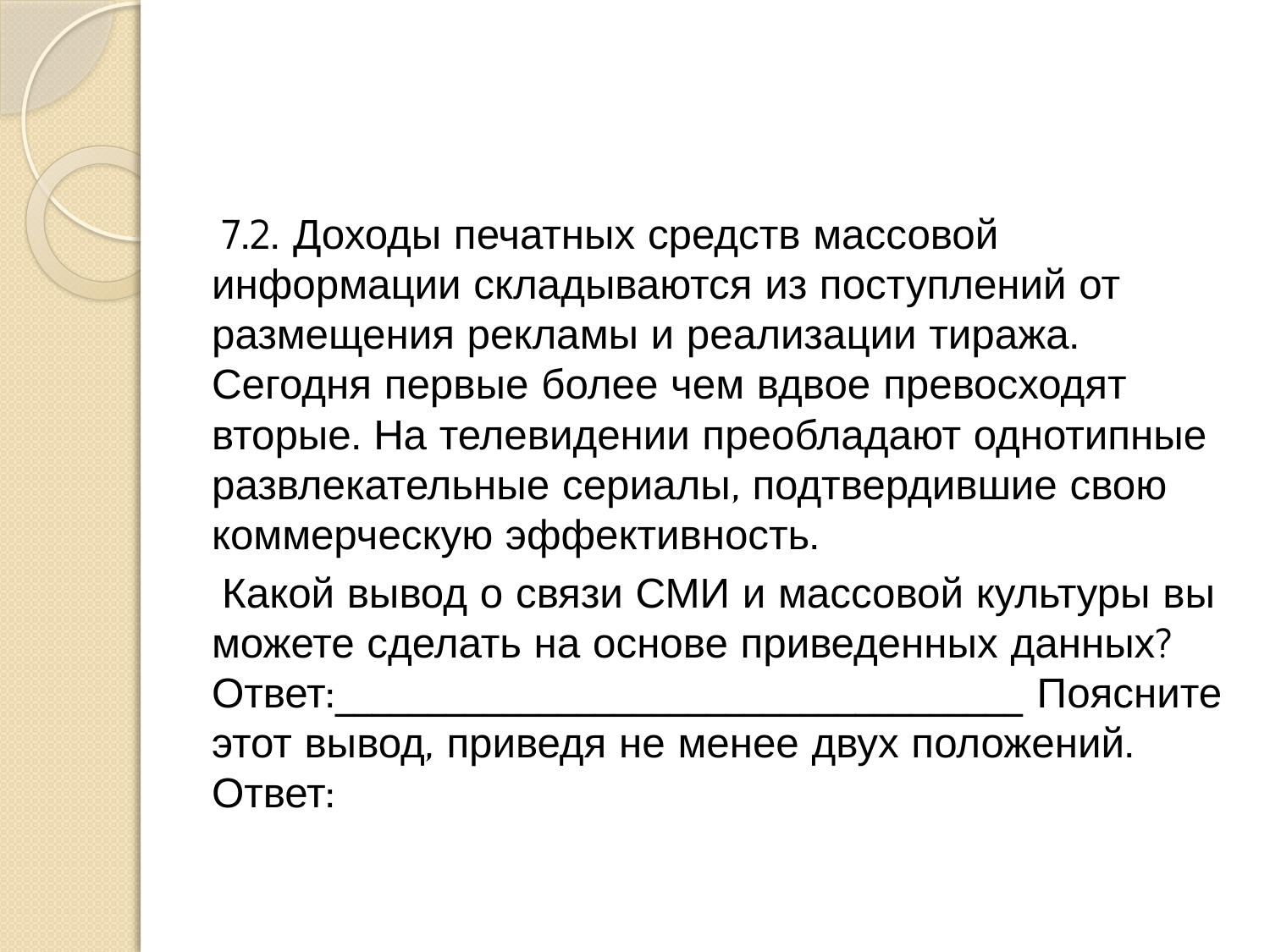

#
7.2. Доходы печатных средств массовой информации складываются из поступлений от размещения рекламы и реализации тиража. Сегодня первые более чем вдвое превосходят вторые. На телевидении преобладают однотипные развлекательные сериалы, подтвердившие свою коммерческую эффективность.
Какой вывод о связи СМИ и массовой культуры вы можете сделать на основе приведенных данных? Ответ:_____________________________________ Поясните этот вывод, приведя не менее двух положений. Ответ: